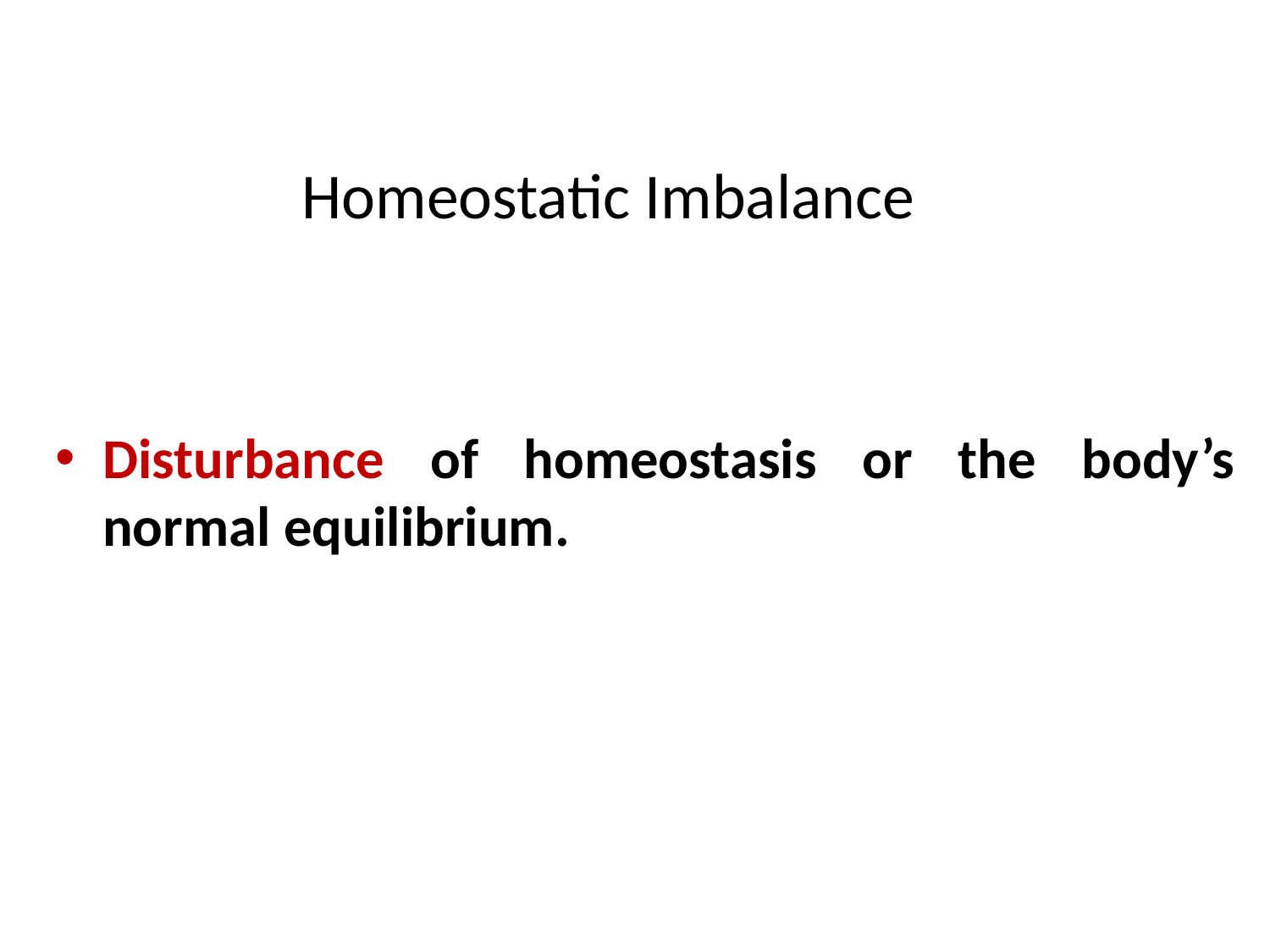

# Homeostatic Imbalance
Disturbance of homeostasis or the body’s normal equilibrium.